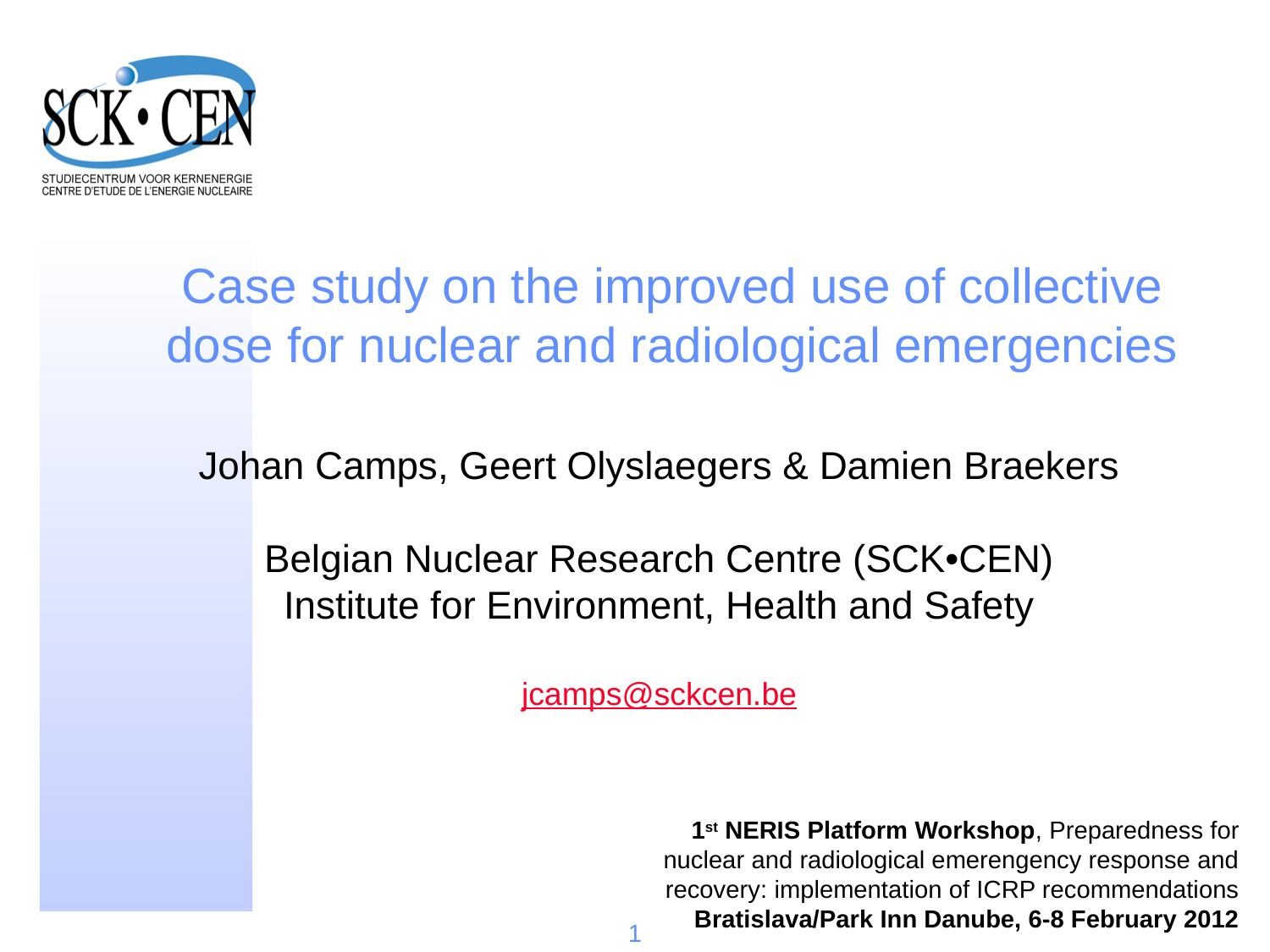

Case study on the improved use of collective dose for nuclear and radiological emergencies

Johan Camps, Geert Olyslaegers & Damien Braekers

Belgian Nuclear Research Centre (SCK•CEN)
Institute for Environment, Health and Safety

jcamps@sckcen.be

   1st NERIS Platform Workshop, Preparedness for nuclear and radiological emerengency response and recovery: implementation of ICRP recommendations
Bratislava/Park Inn Danube, 6-8 February 2012
1